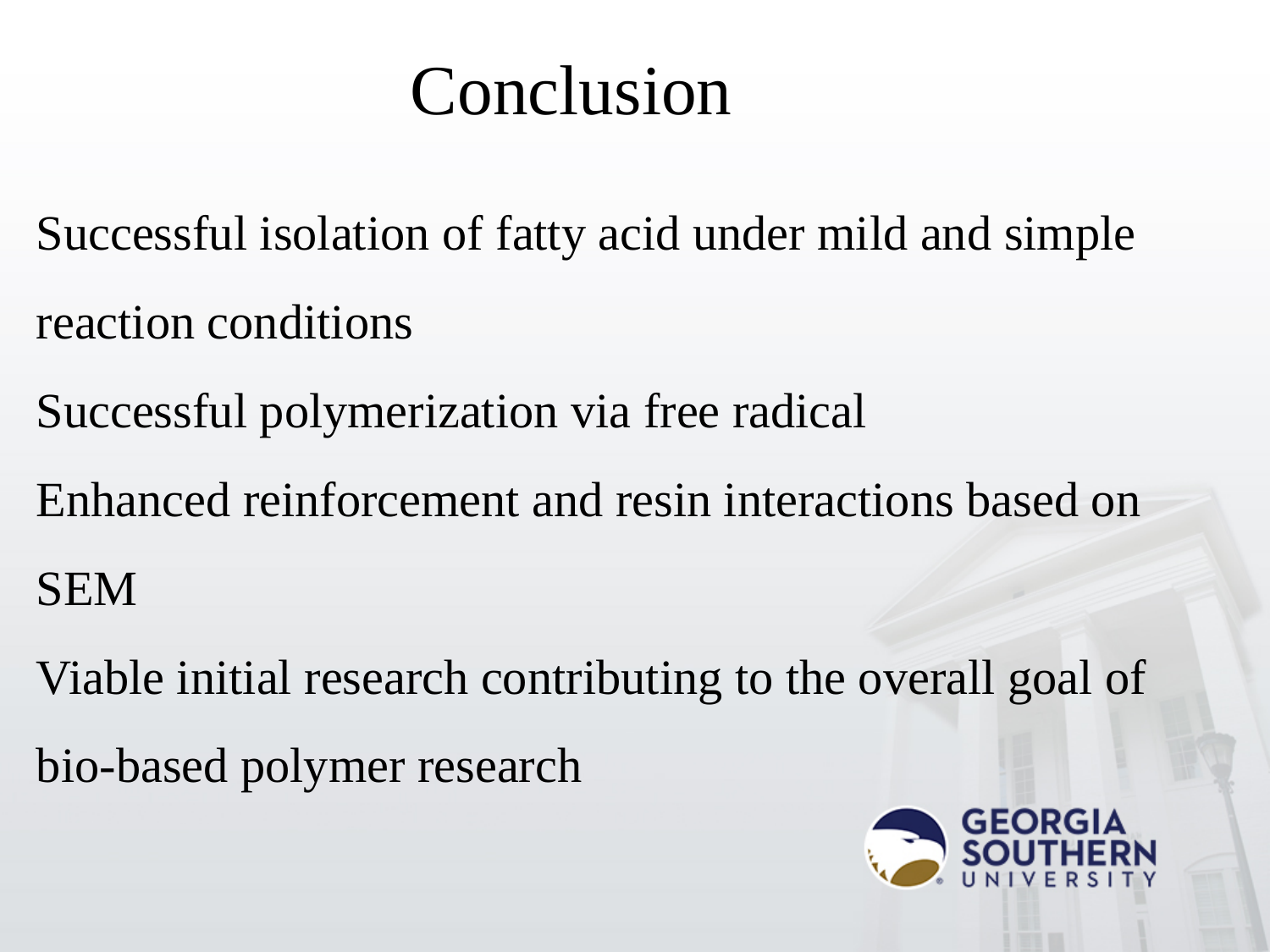

Conclusion
Successful isolation of fatty acid under mild and simple reaction conditions
Successful polymerization via free radical
Enhanced reinforcement and resin interactions based on SEM
Viable initial research contributing to the overall goal of bio-based polymer research